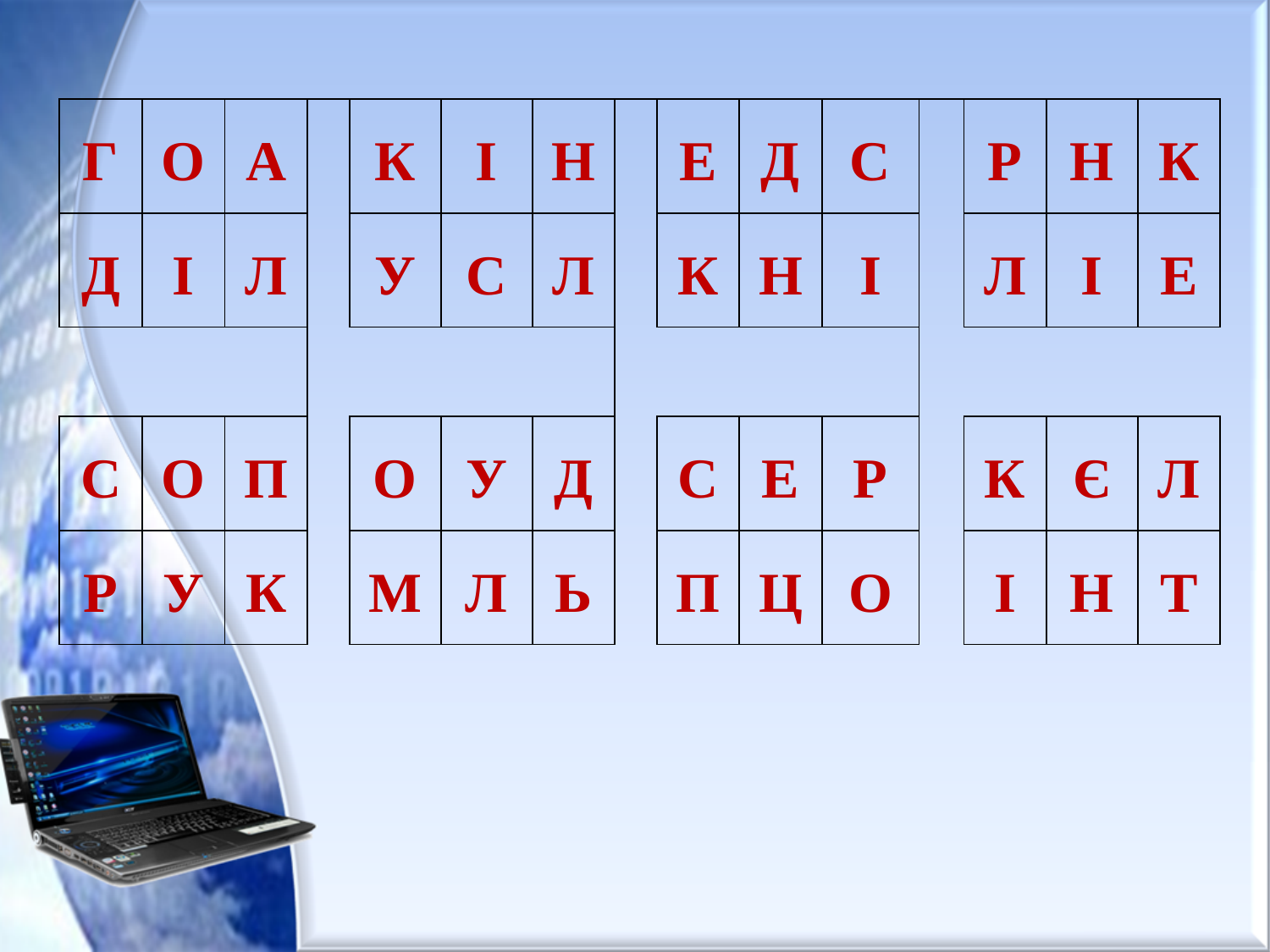

| Г | О | А |  | К | І | Н |  | Е | Д | С |  | Р | Н | К |
| --- | --- | --- | --- | --- | --- | --- | --- | --- | --- | --- | --- | --- | --- | --- |
| Д | І | Л |  | У | С | Л |  | К | Н | І |  | Л | І | Е |
|  |  |  |  |  |  |  |  |  |  |  |  |  |  |  |
| С | О | П |  | О | У | Д |  | С | Е | Р |  | К | Є | Л |
| Р | У | К |  | М | Л | Ь |  | П | Ц | О |  | І | Н | Т |